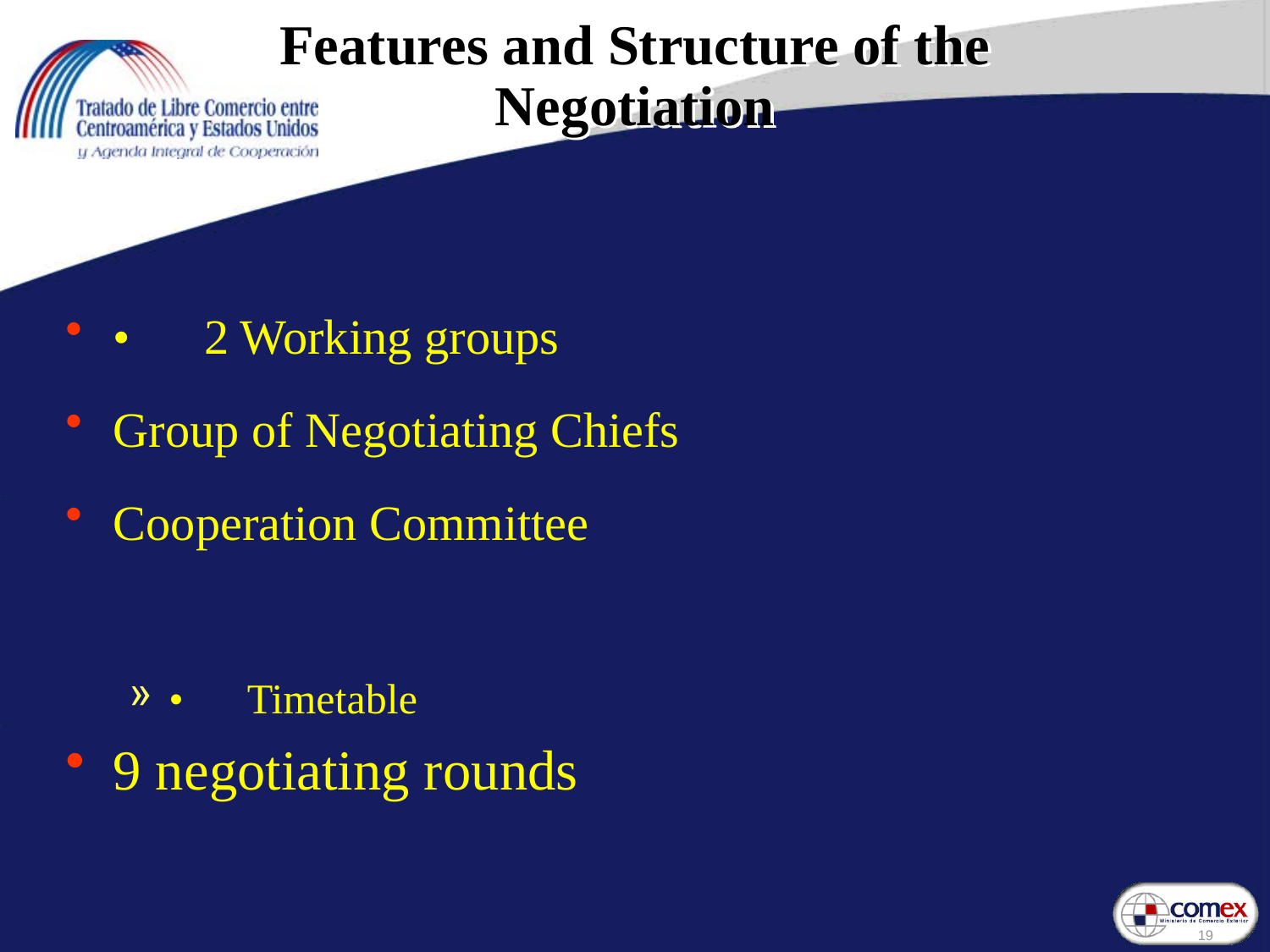

# Features and Structure of the Negotiation
•      2 Working groups
Group of Negotiating Chiefs
Cooperation Committee

•      Timetable
9 negotiating rounds